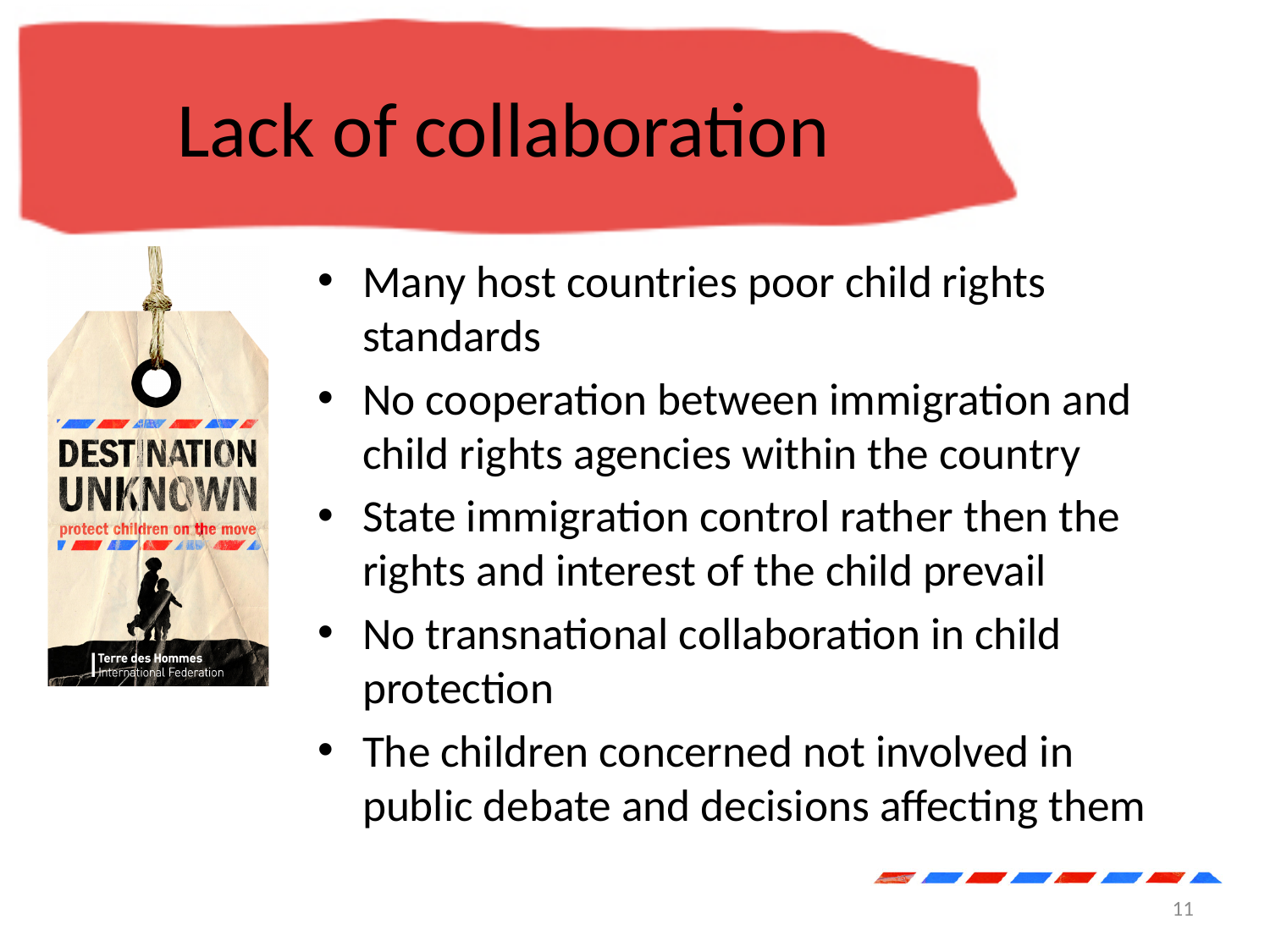

# Lack of collaboration
Many host countries poor child rights standards
No cooperation between immigration and child rights agencies within the country
State immigration control rather then the rights and interest of the child prevail
No transnational collaboration in child protection
The children concerned not involved in public debate and decisions affecting them
11